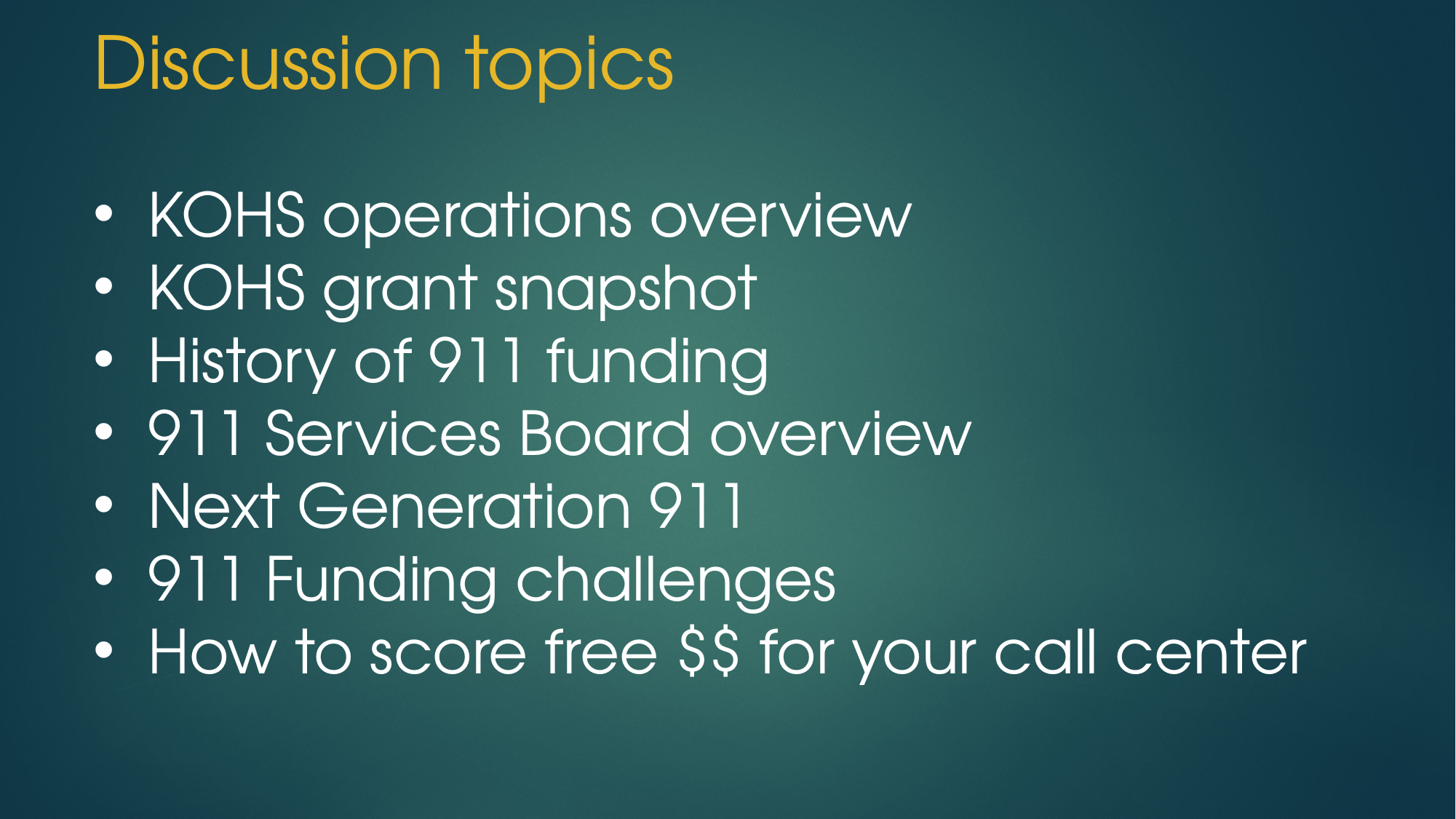

Discussion topics

KOHS operations overview
KOHS grant snapshot
History of 911 funding
911 Services Board overview
Next Generation 911
911 Funding challenges
How to score free $$ for your call center